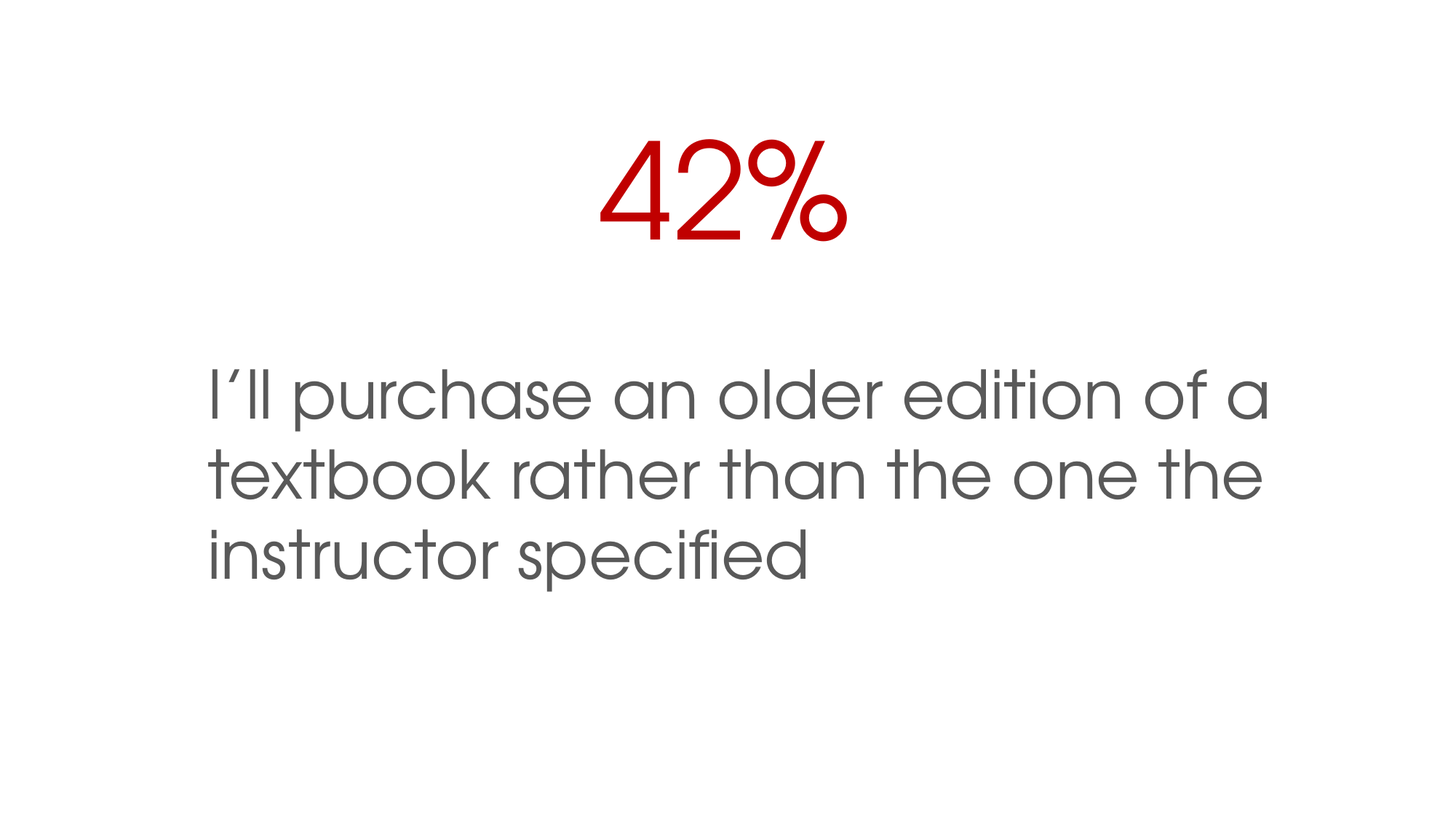

# 42%
I’ll purchase an older edition of a textbook rather than the one the instructor specified